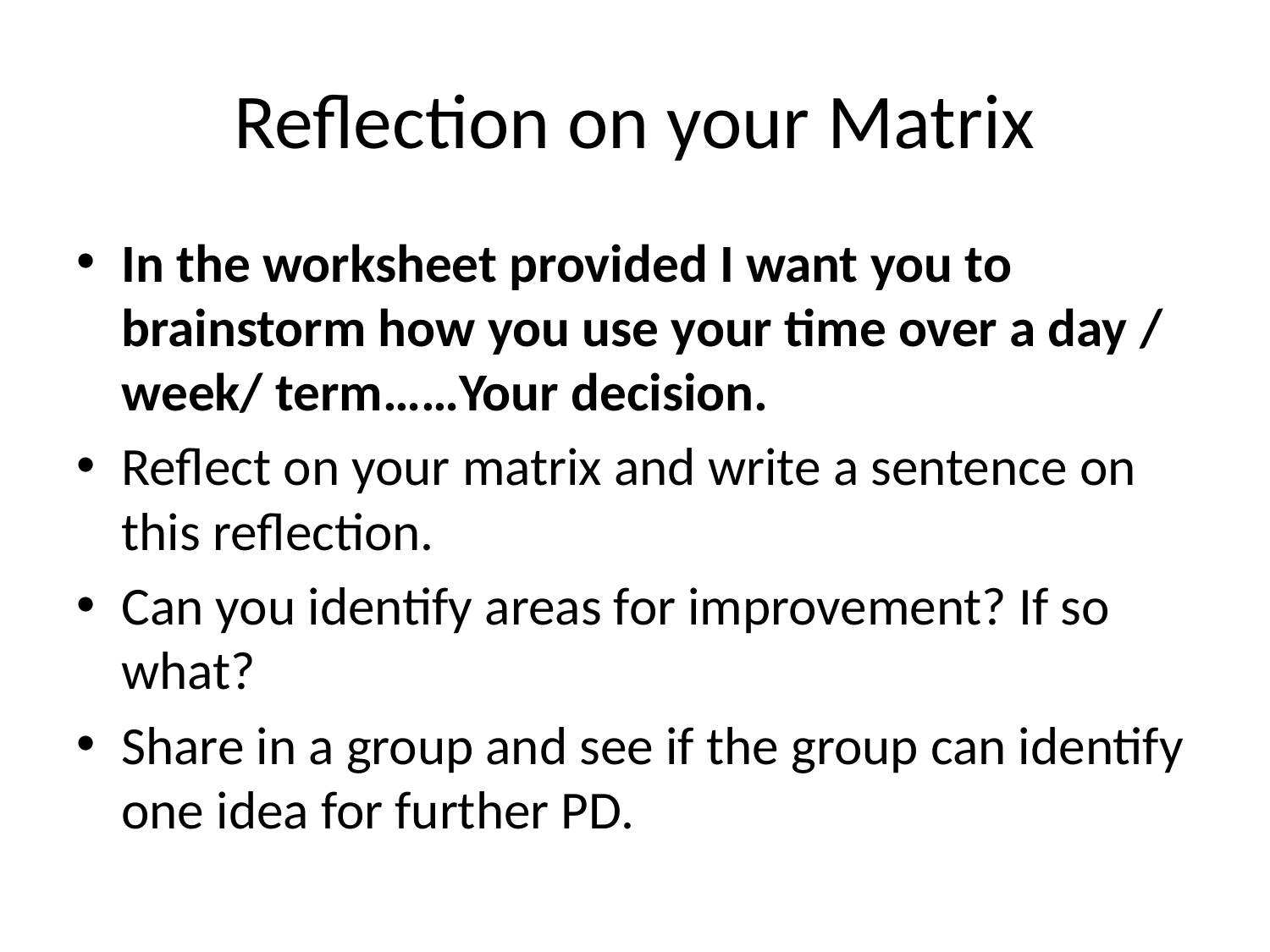

# Reflection on your Matrix
In the worksheet provided I want you to brainstorm how you use your time over a day / week/ term……Your decision.
Reflect on your matrix and write a sentence on this reflection.
Can you identify areas for improvement? If so what?
Share in a group and see if the group can identify one idea for further PD.